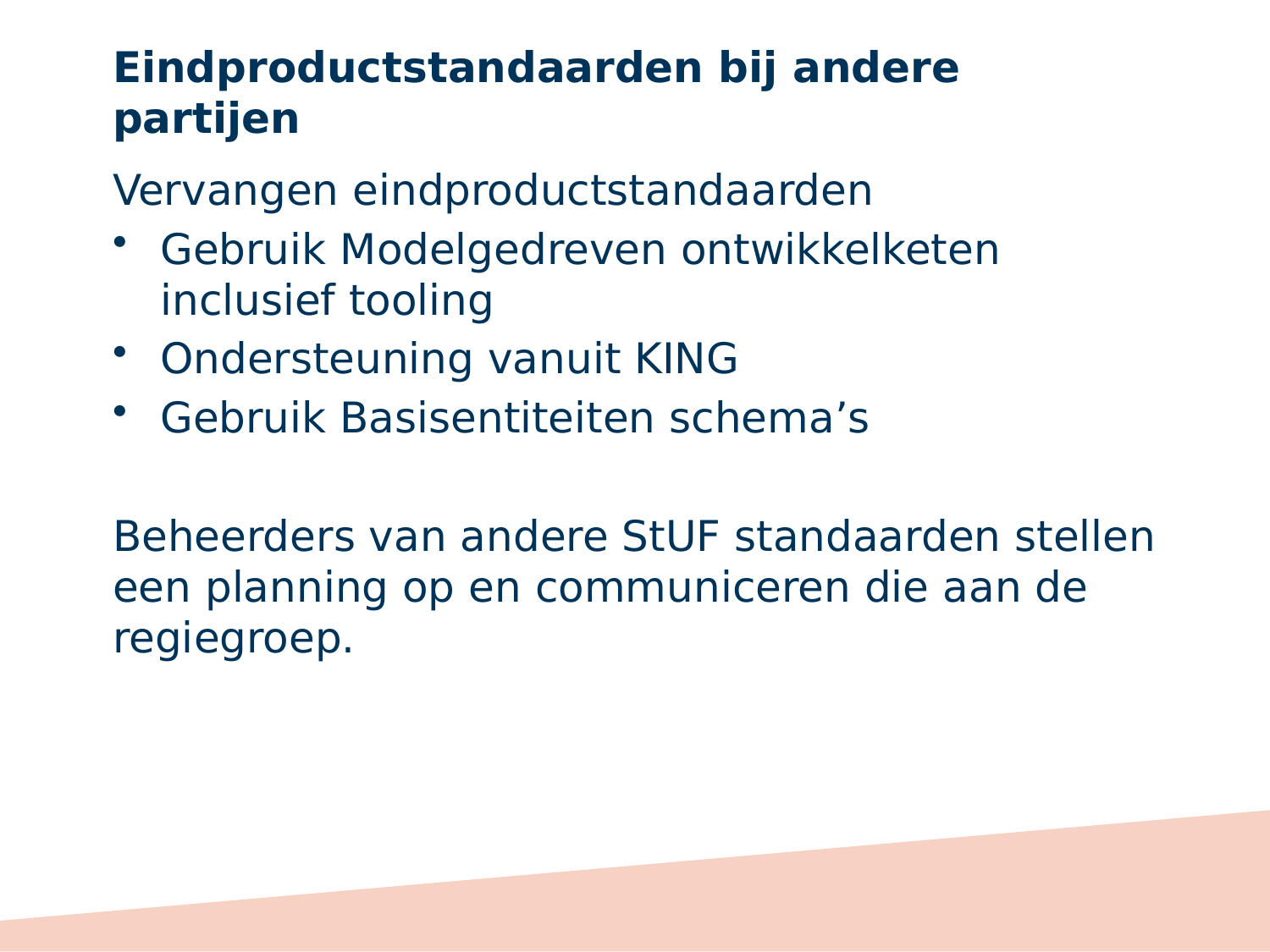

# Eindproductstandaarden bij andere partijen
Vervangen eindproductstandaarden
Gebruik Modelgedreven ontwikkelketen inclusief tooling
Ondersteuning vanuit KING
Gebruik Basisentiteiten schema’s

Beheerders van andere StUF standaarden stellen een planning op en communiceren die aan de regiegroep.